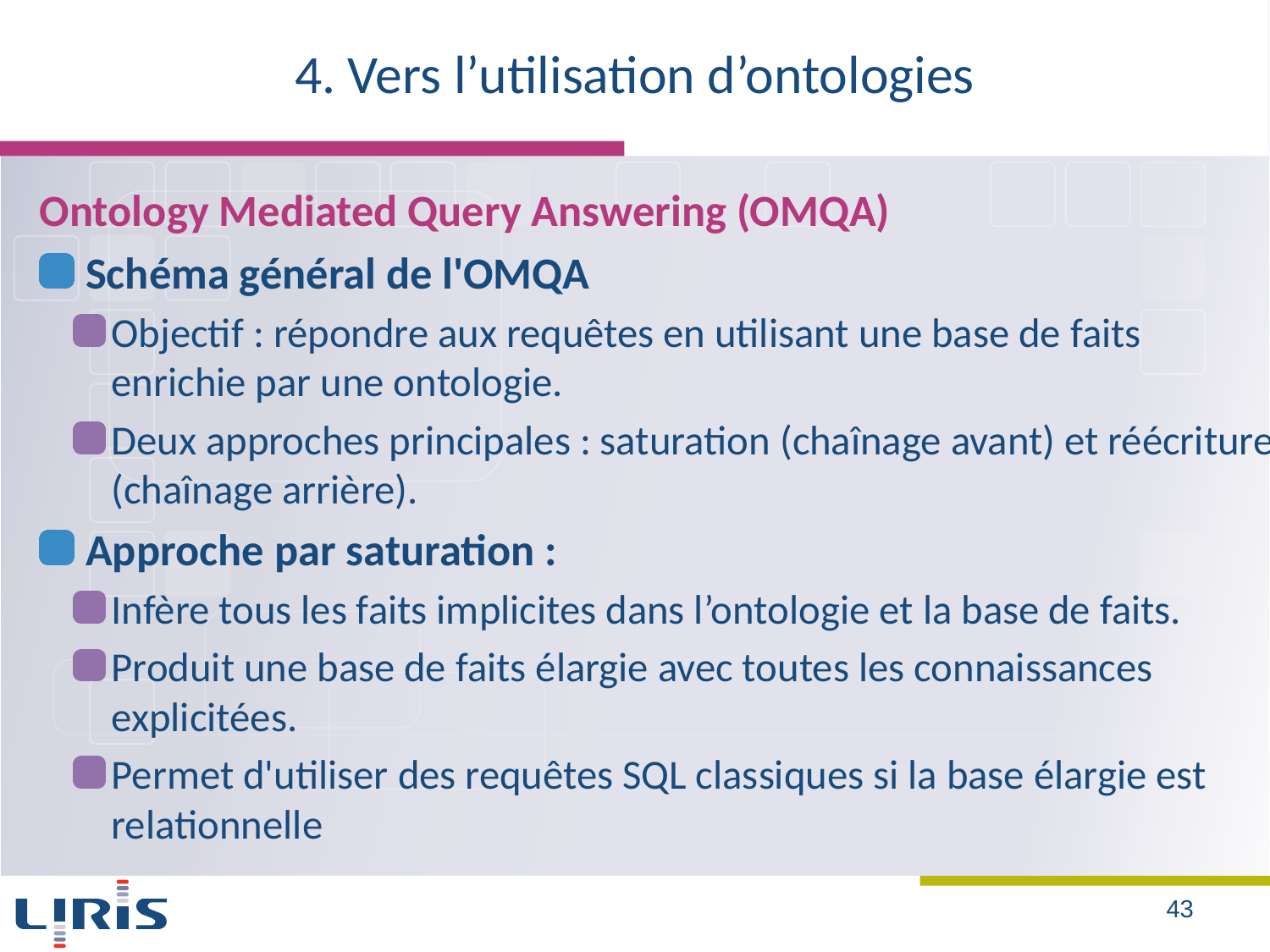

# 4. Vers l’utilisation d’ontologies
Ontology Mediated Query Answering (OMQA)
Schéma général de l'OMQA
Objectif : répondre aux requêtes en utilisant une base de faits enrichie par une ontologie.
Deux approches principales : saturation (chaînage avant) et réécriture (chaînage arrière).
Approche par saturation :
Infère tous les faits implicites dans l’ontologie et la base de faits.
Produit une base de faits élargie avec toutes les connaissances explicitées.
Permet d'utiliser des requêtes SQL classiques si la base élargie est relationnelle
43